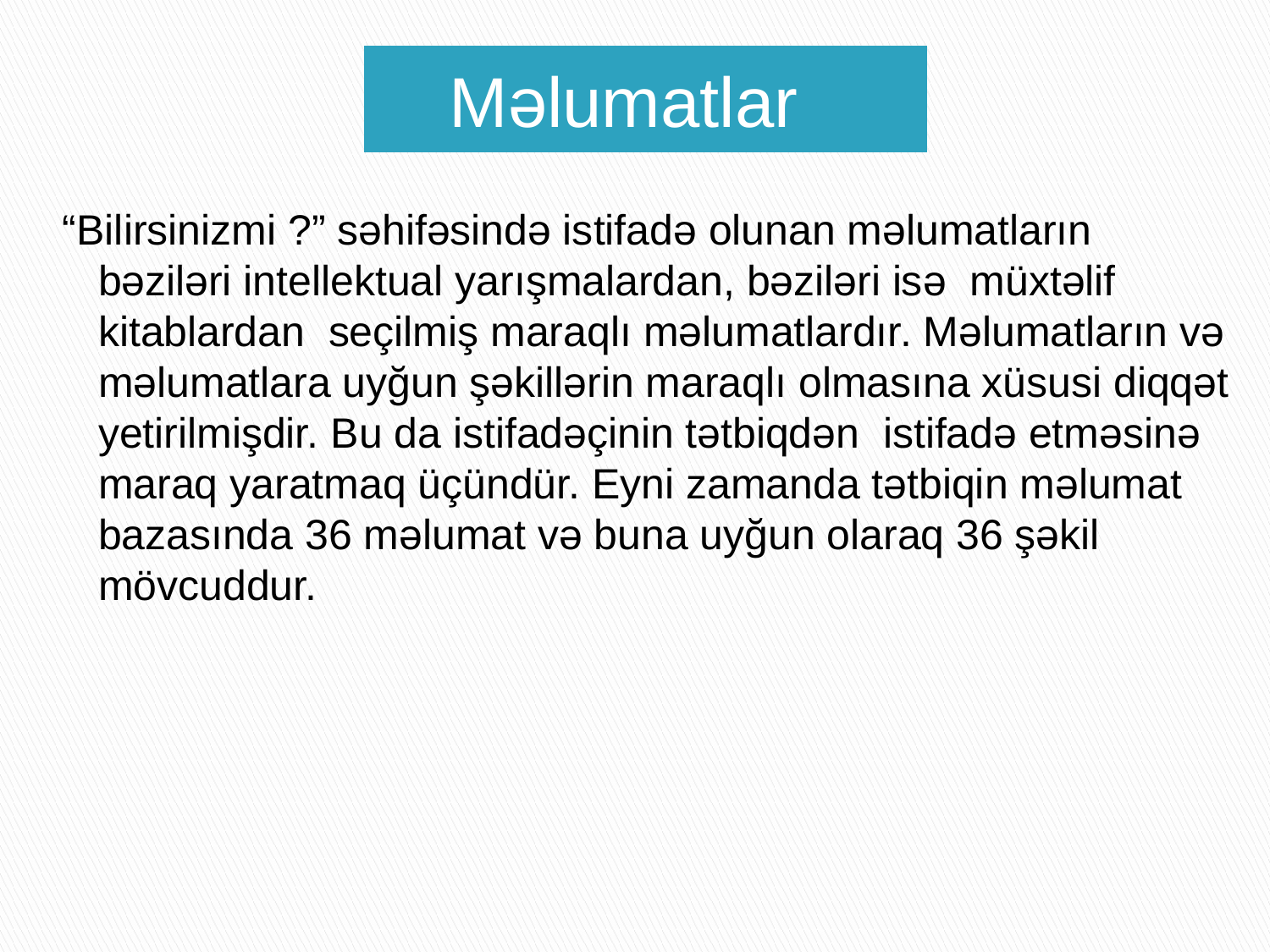

Məlumatlar
“Bilirsinizmi ?” səhifəsində istifadə olunan məlumatların bəziləri intellektual yarışmalardan, bəziləri isə  müxtəlif kitablardan  seçilmiş maraqlı məlumatlardır. Məlumatların və məlumatlara uyğun şəkillərin maraqlı olmasına xüsusi diqqət yetirilmişdir. Bu da istifadəçinin tətbiqdən  istifadə etməsinə maraq yaratmaq üçündür. Eyni zamanda tətbiqin məlumat bazasında 36 məlumat və buna uyğun olaraq 36 şəkil mövcuddur.